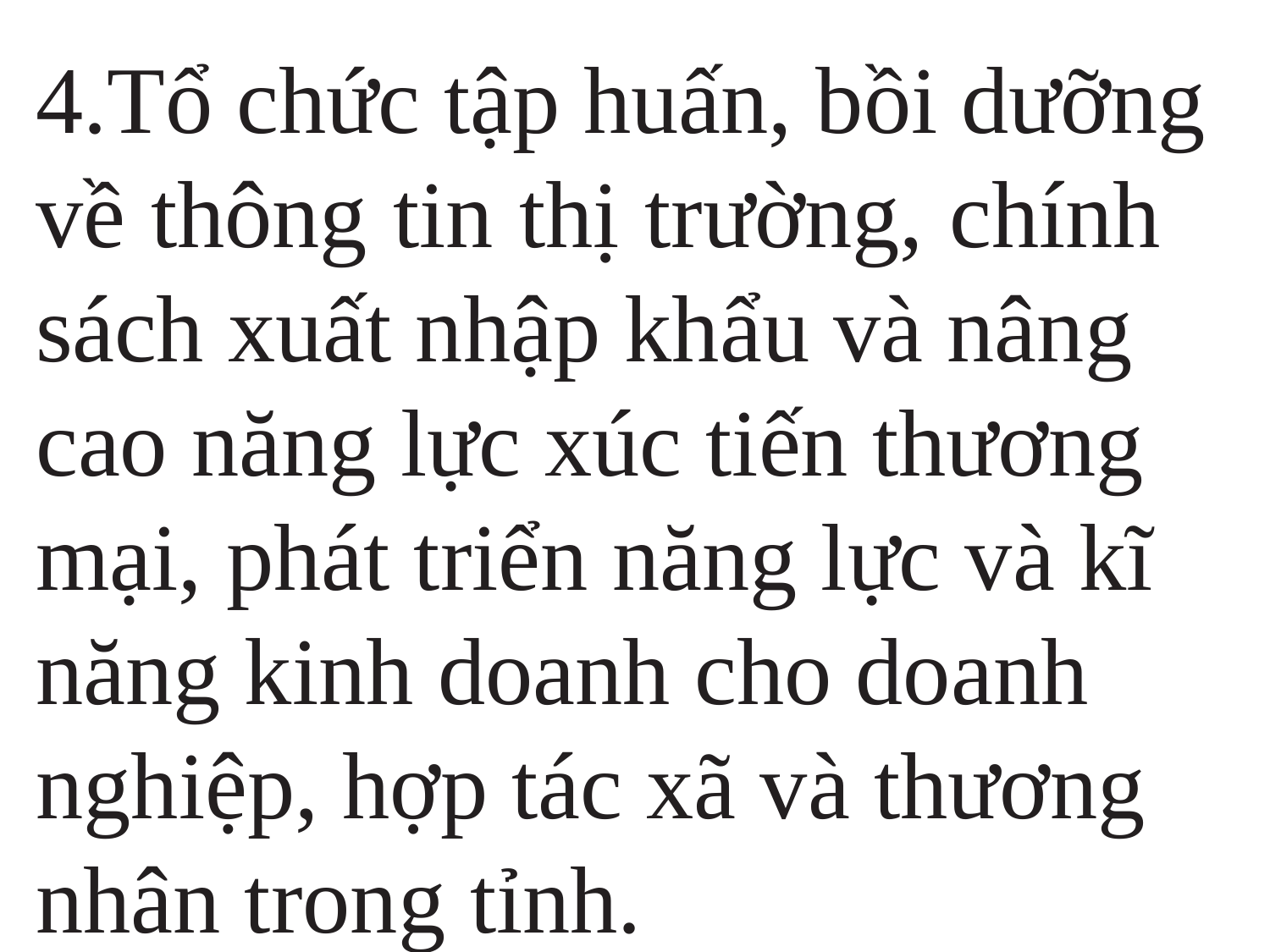

4.Tổ chức tập huấn, bồi dưỡng về thông tin thị trường, chính sách xuất nhập khẩu và nâng cao năng lực xúc tiến thương mại, phát triển năng lực và kĩ năng kinh doanh cho doanh nghiệp, hợp tác xã và thương nhân trong tỉnh.